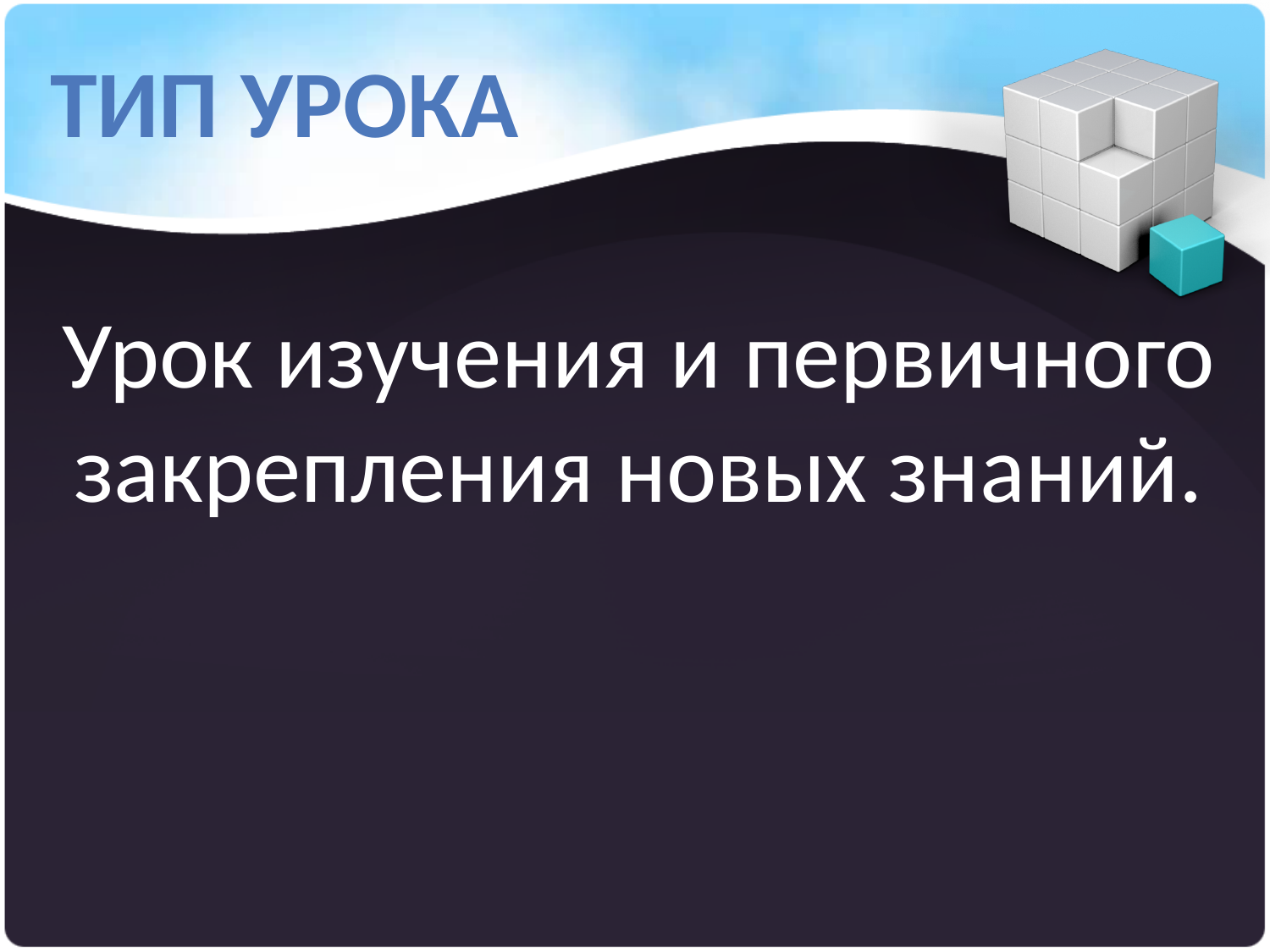

Тип Урока
Урок изучения и первичного закрепления новых знаний.